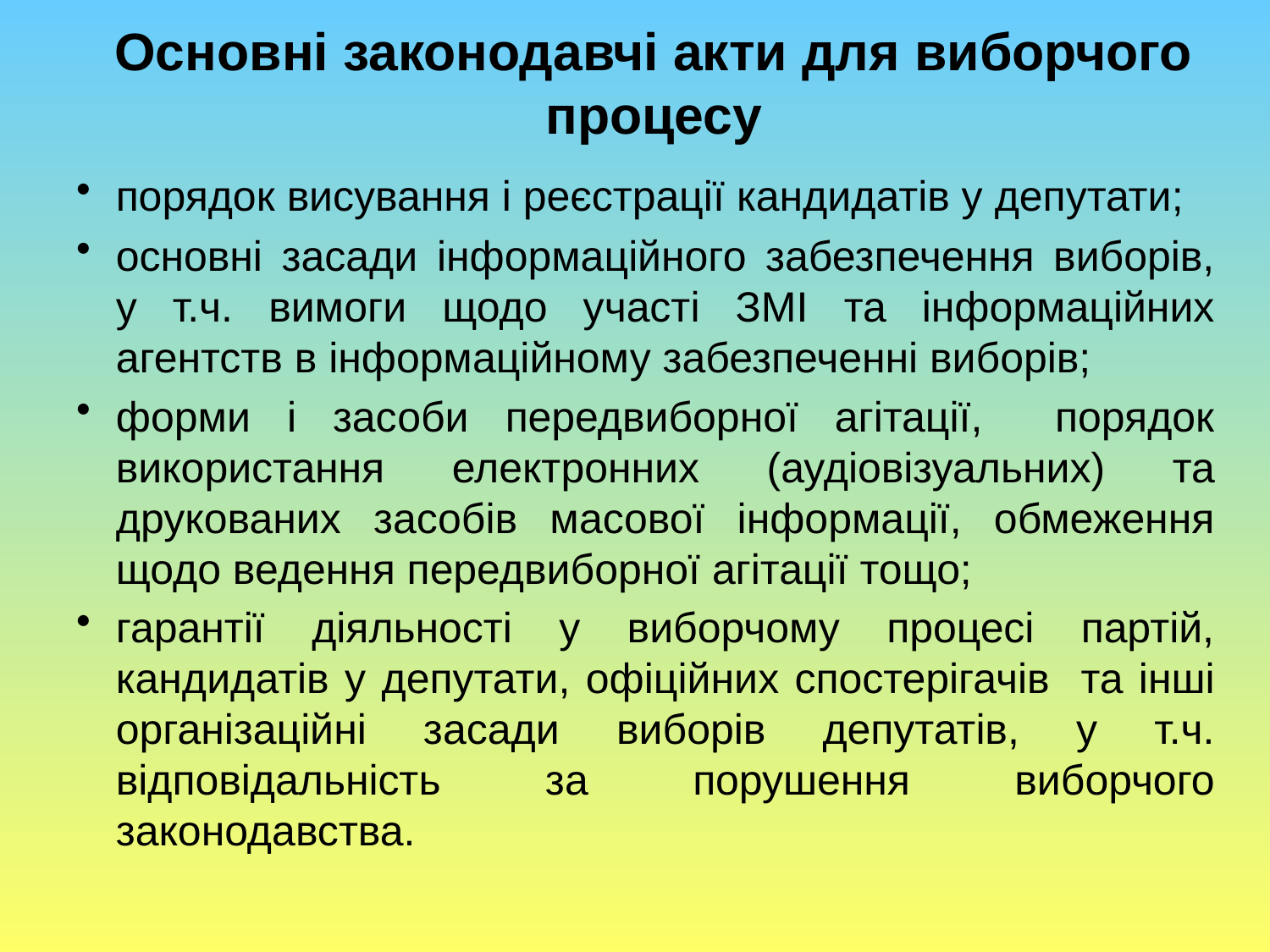

# Основні законодавчі акти для виборчого процесу

порядок висування і реєстрації кандидатів у депутати;
основні засади інформаційного забезпечення виборів, у т.ч. вимоги щодо участі ЗМІ та інформаційних агентств в інформаційному забезпеченні виборів;
форми і засоби передвиборної агітації,  порядок використання електронних (аудіовізуальних) та друкованих засобів масової інформації, обмеження щодо ведення передвиборної агітації тощо;
гарантії діяльності у виборчому процесі партій, кандидатів у депутати, офіційних спостерігачів  та інші організаційні засади виборів депутатів, у т.ч. відповідальність за порушення виборчого законодавства.